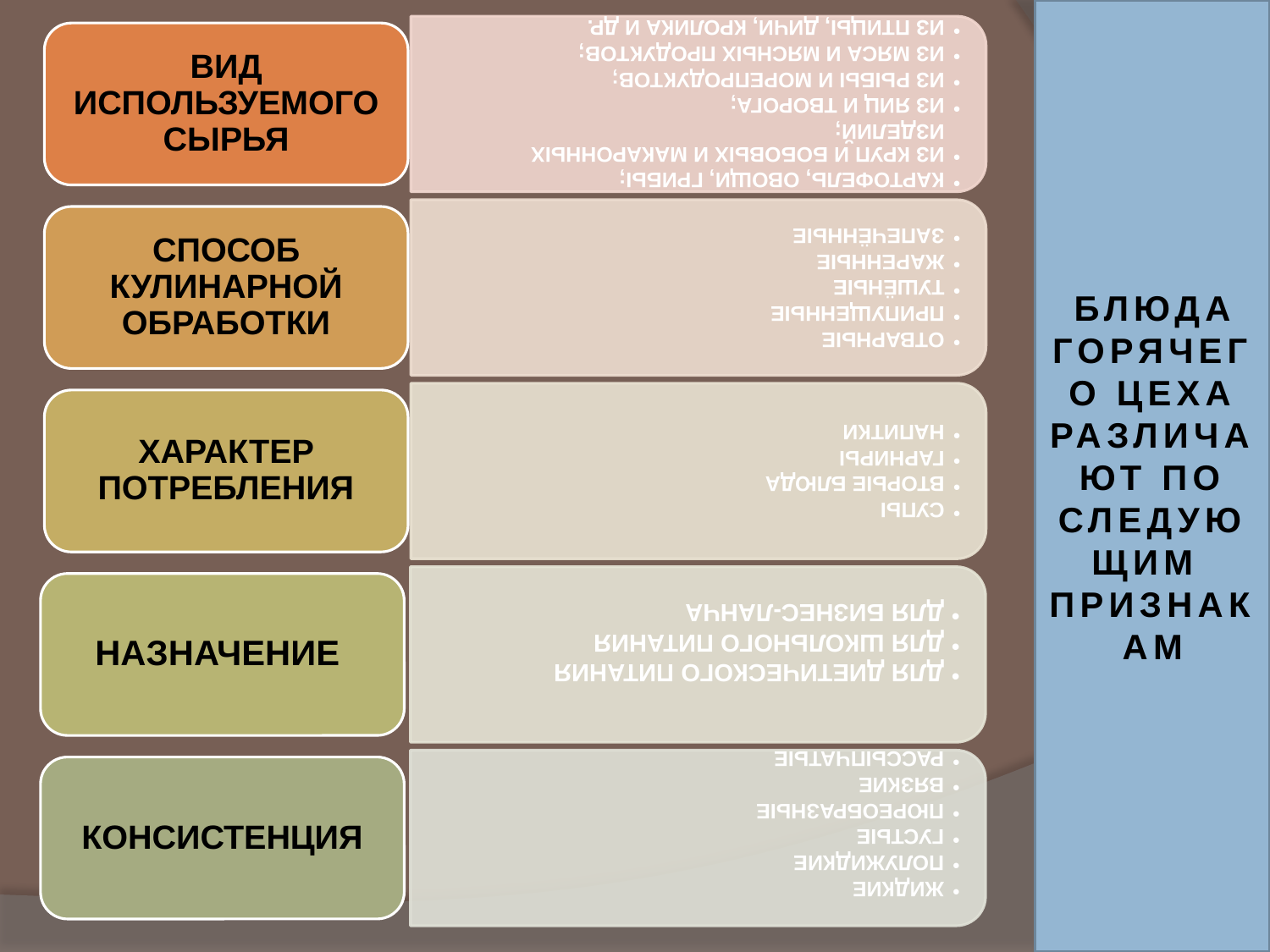

БЛЮДА
ГОРЯЧЕГО ЦЕХА РАЗЛИЧАЮТ ПО СЛЕДУЮЩИМ  ПРИЗНАКАМ
КАРТОФЕЛЬ, ОВОЩИ, ГРИБЫ;
ИЗ КРУП И БОБОВЫХ И МАКАРОННЫХ ИЗДЕЛИЙ;
ИЗ ЯИЦ И ТВОРОГА;
ИЗ РЫБЫ И МОРЕПРОДУКТОВ;
ИЗ МЯСА И МЯСНЫХ ПРОДУКТОВ;
ИЗ ПТИЦЫ, ДИЧИ, КРОЛИКА И ДР.
ВИД ИСПОЛЬЗУЕМОГО СЫРЬЯ
ОТВАРНЫЕ
ПРИПУЩЕННЫЕ
ТУШЁНЫЕ
ЖАРЕННЫЕ
ЗАПЕЧЁННЫЕ
СПОСОБ КУЛИНАРНОЙ ОБРАБОТКИ
СУПЫ
ВТОРЫЕ БЛЮДА
ГАРНИРЫ
НАПИТКИ
ХАРАКТЕР ПОТРЕБЛЕНИЯ

ДЛЯ ДИЕТИЧЕСКОГО ПИТАНИЯ
ДЛЯ ШКОЛЬНОГО ПИТАНИЯ
ДЛЯ БИЗНЕС-ЛАНЧА
НАЗНАЧЕНИЕ

ЖИДКИЕ
ПОЛУЖИДКИЕ
ГУСТЫЕ
ПЮРЕОБРАЗНЫЕ
ВЯЗКИЕ
РАССЫПЧАТЫЕ
КОНСИСТЕНЦИЯ